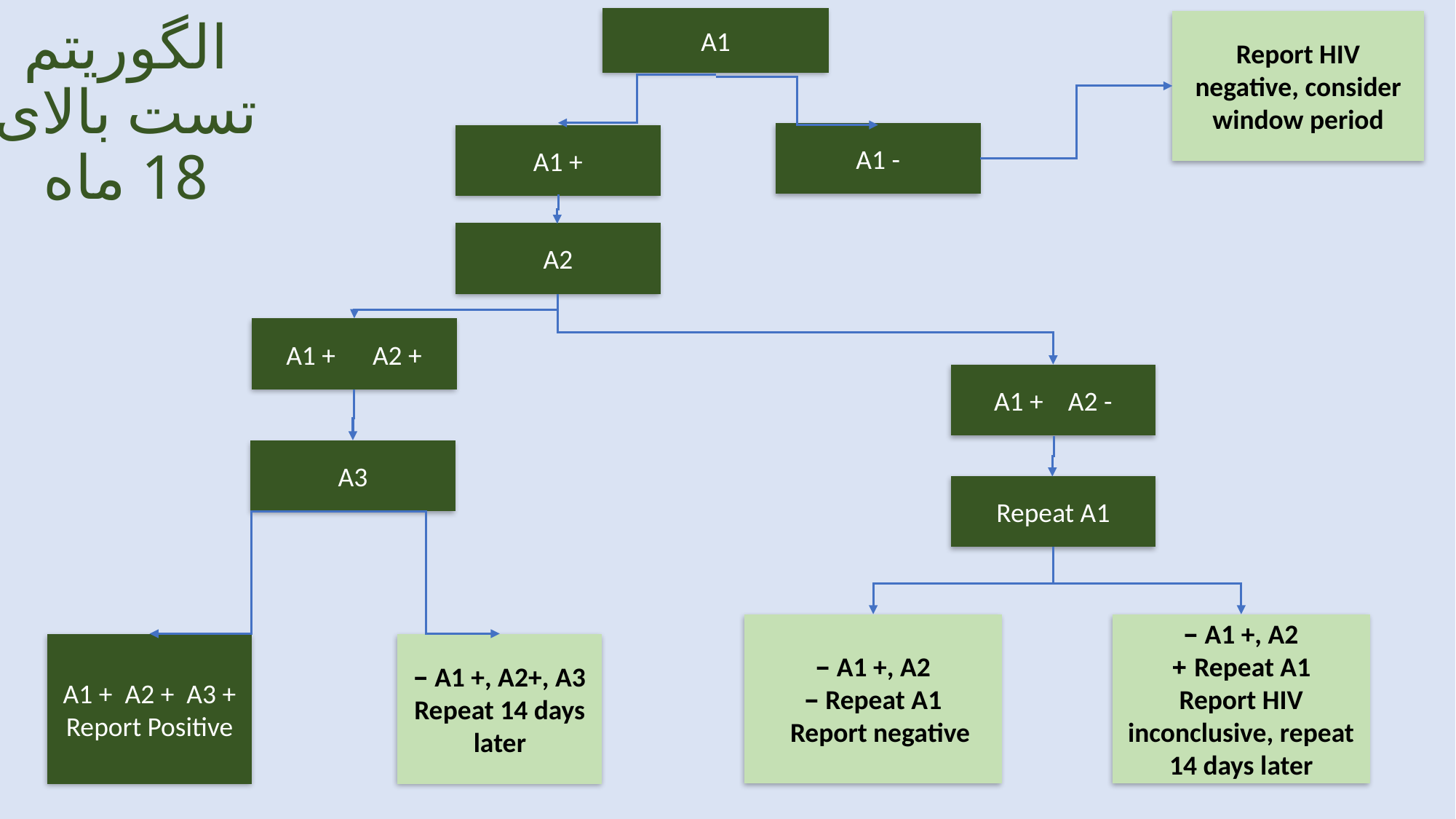

الگوریتم تست بالای 18 ماه
A1
Report HIV negative, consider window period
A1 -
A1 +
A2
A1 +      A2 +
A1 +    A2 -
A3
Repeat A1
A1 +, A2 –
Repeat A1 –
Report negative
A1 +, A2 –
Repeat A1 +
Report HIV inconclusive, repeat 14 days later
A1 +  A2 +  A3 +
Report Positive
A1 +, A2+, A3 –
Repeat 14 days later